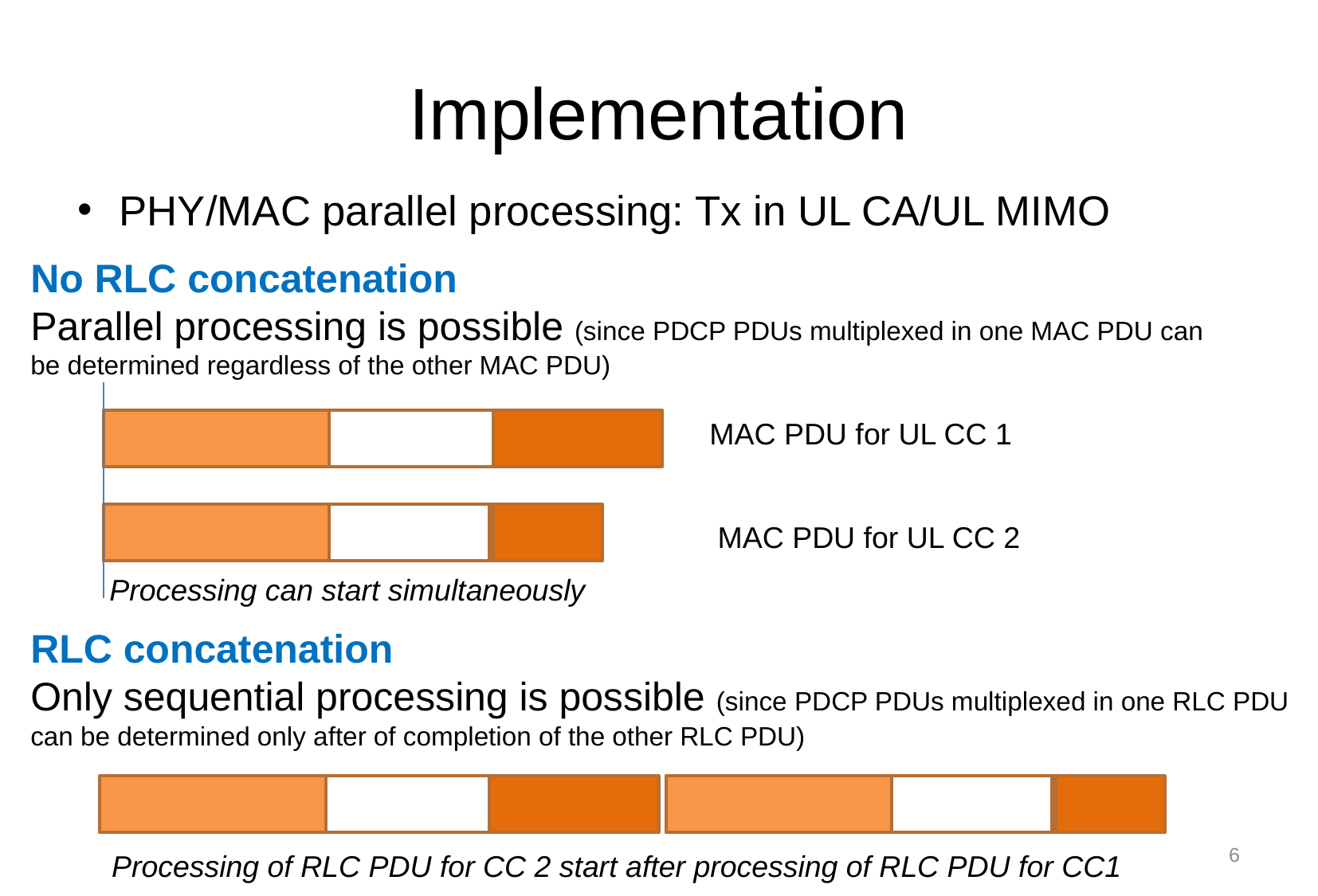

# Implementation
PHY/MAC parallel processing: Tx in UL CA/UL MIMO
No RLC concatenation
Parallel processing is possible (since PDCP PDUs multiplexed in one MAC PDU can be determined regardless of the other MAC PDU)
MAC PDU for UL CC 1

MAC PDU for UL CC 2
Processing can start simultaneously
RLC concatenation
Only sequential processing is possible (since PDCP PDUs multiplexed in one RLC PDU can be determined only after of completion of the other RLC PDU)

6
Processing of RLC PDU for CC 2 start after processing of RLC PDU for CC1